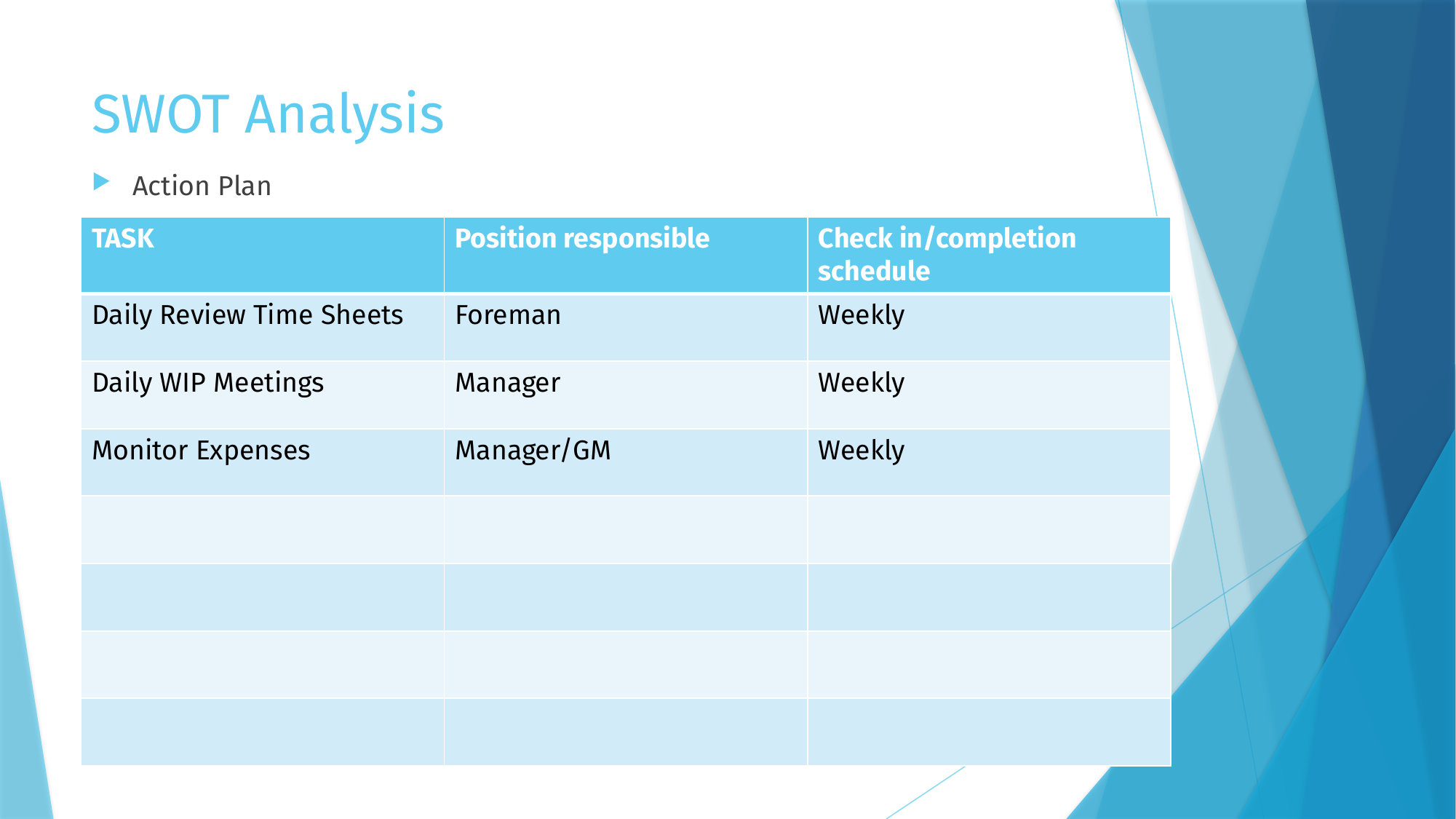

# SWOT Analysis
Action Plan

| TASK | Position responsible | Check in/completion schedule |
| --- | --- | --- |
| Daily Review Time Sheets | Foreman | Weekly |
| Daily WIP Meetings | Manager | Weekly |
| Monitor Expenses | Manager/GM | Weekly |
|  |  |  |
|  |  |  |
|  |  |  |
|  |  |  |